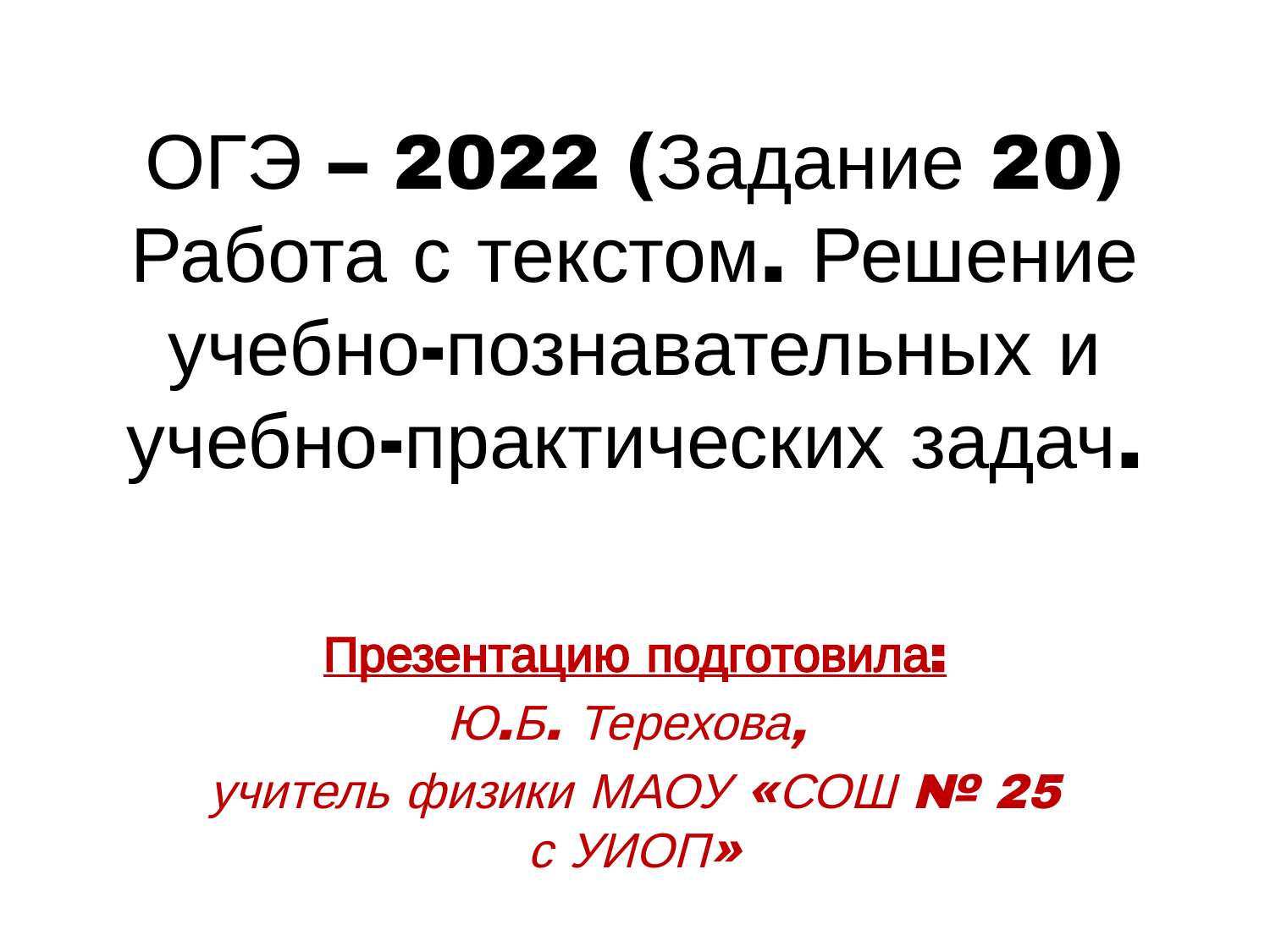

# ОГЭ – 2022 (Задание 20) Работа с текстом. Решение учебно-познавательных и учебно-практических задач.
Презентацию подготовила:
Ю.Б. Терехова,
учитель физики МАОУ «СОШ № 25 с УИОП»